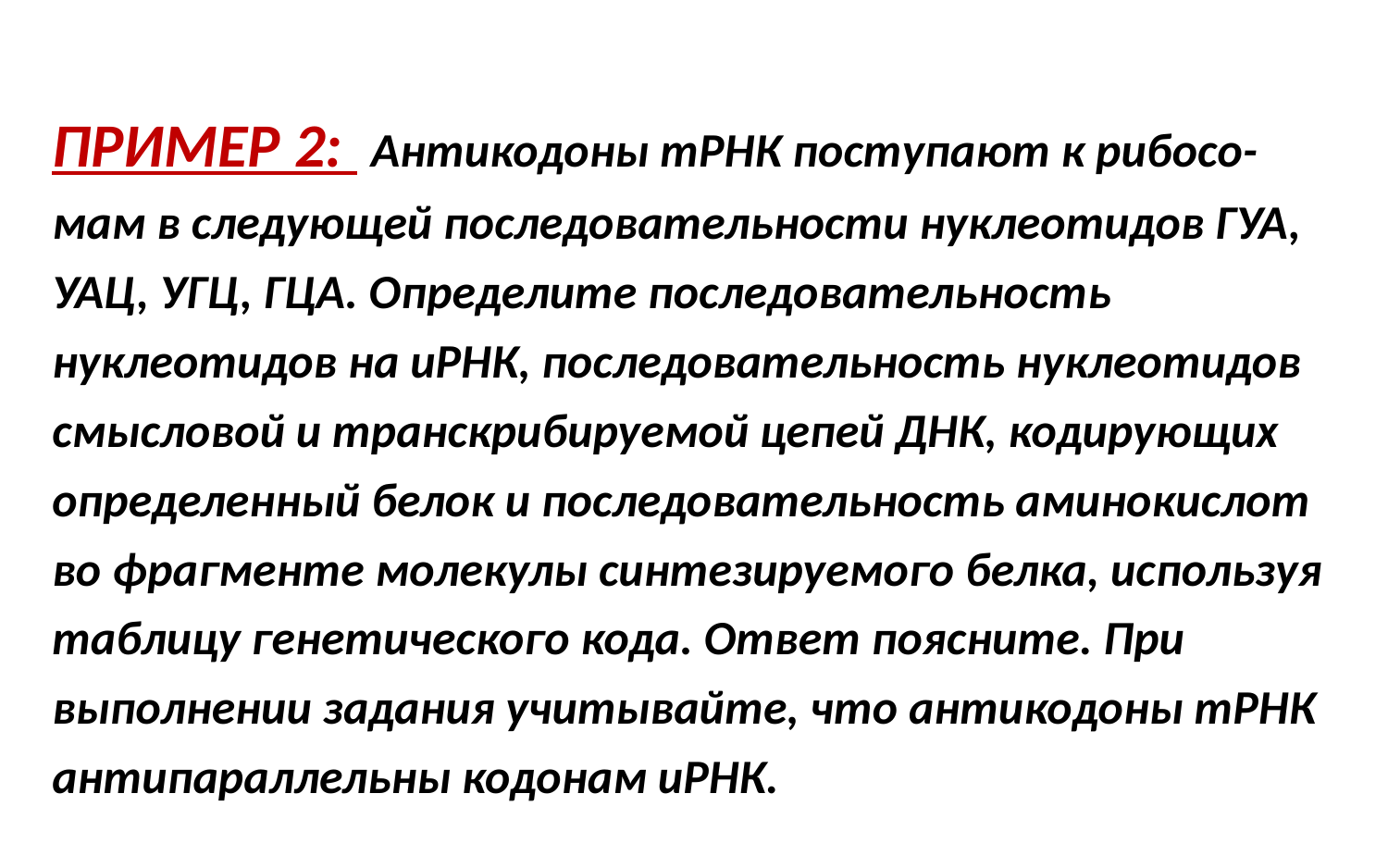

ПРИМЕР 2:  Антикодоны тРНК поступают к рибосо-мам в следующей последовательности нуклеотидов ГУА, УАЦ, УГЦ, ГЦА. Определите последовательность нуклеотидов на иРНК, последовательность нуклеотидов смысловой и транскрибируемой цепей ДНК, кодирующих определенный белок и последовательность аминокислот во фрагменте молекулы синтезируемого белка, используя таблицу генетического кода. Ответ поясните. При выполнении задания учитывайте, что антикодоны тРНК антипараллельны кодонам иРНК.